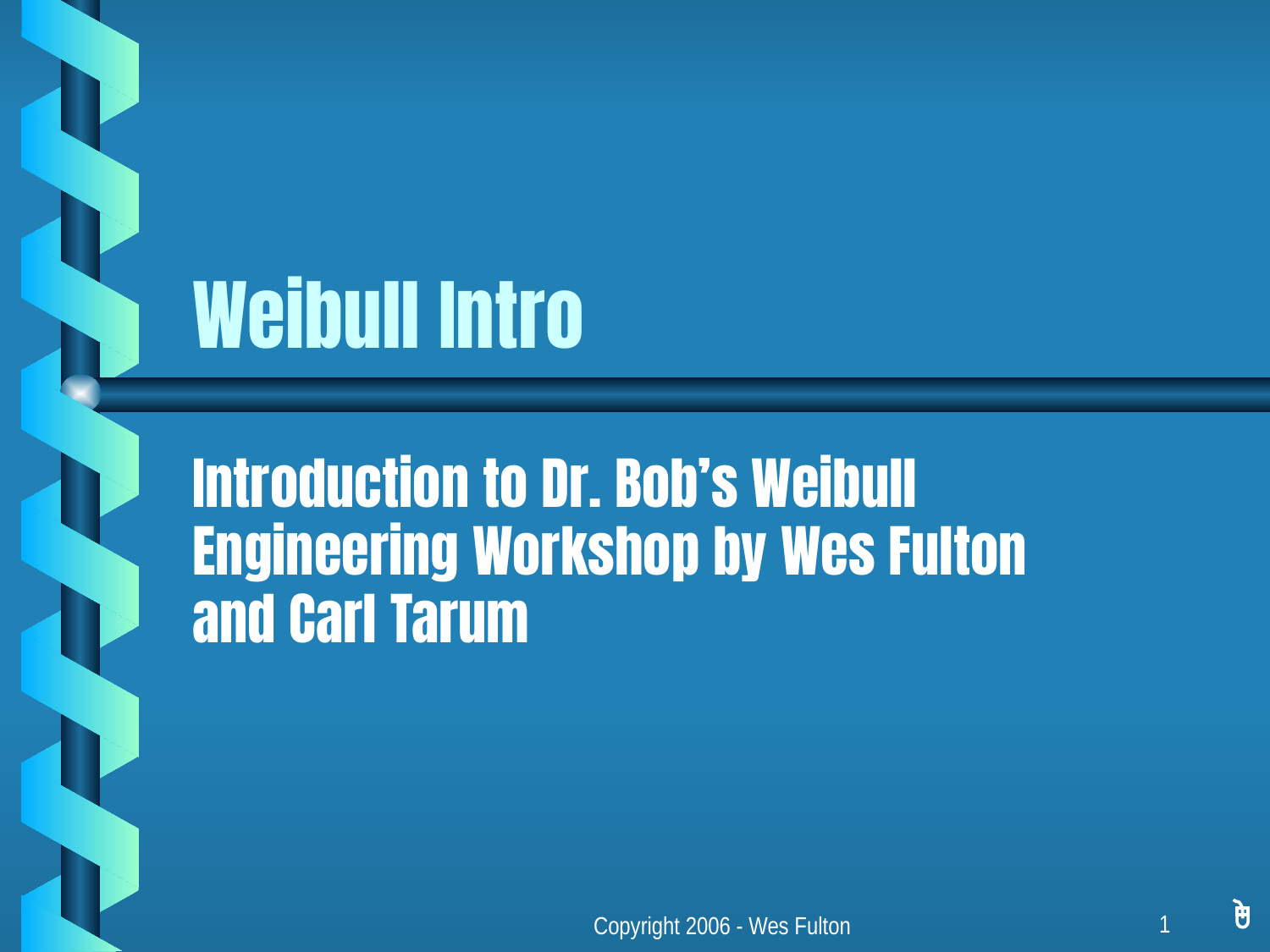

# Weibull Intro
Introduction to Dr. Bob’s Weibull Engineering Workshop by Wes Fulton and Carl Tarum
1
Copyright 2006 - Wes Fulton